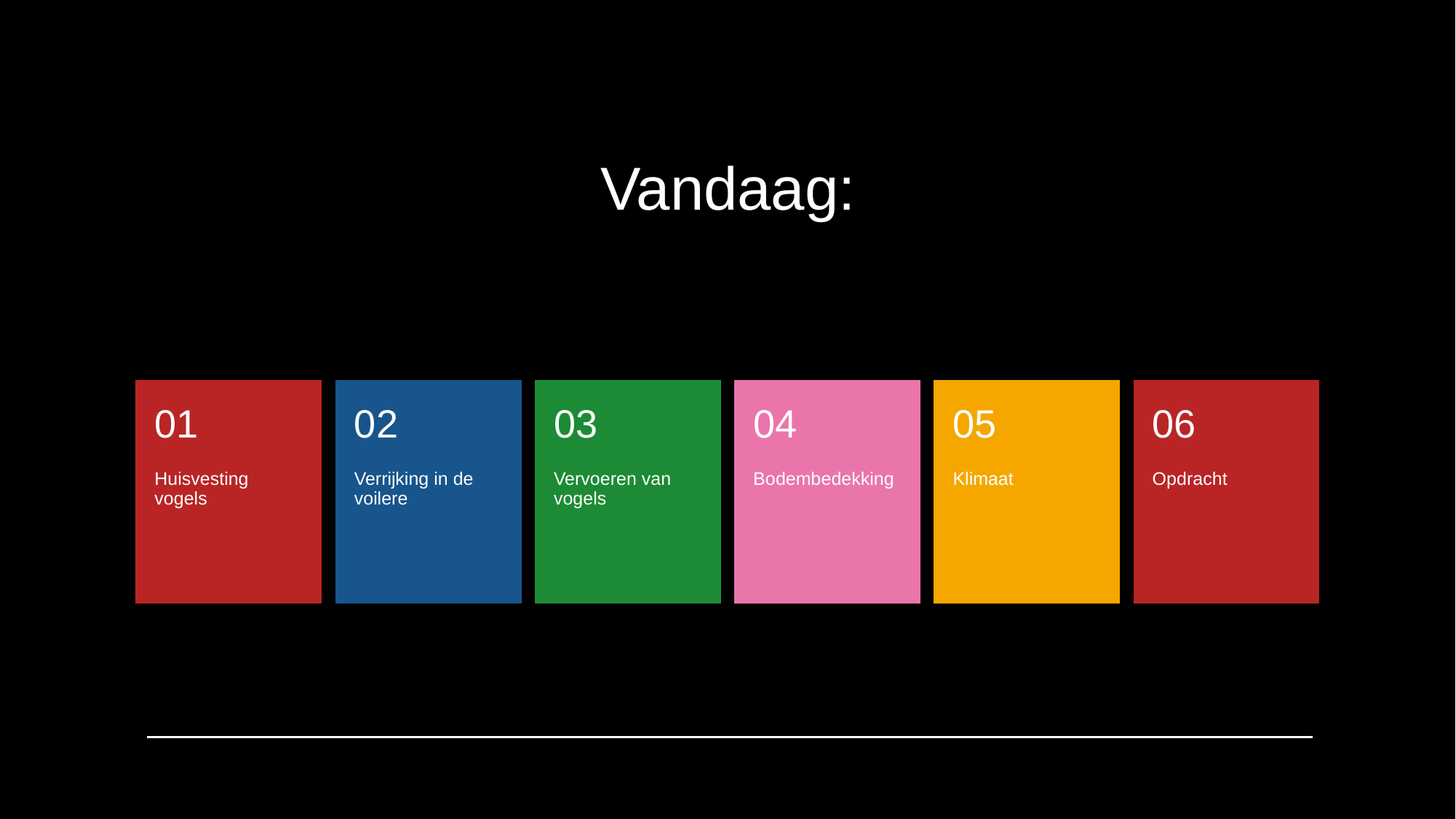

# Vandaag:
Huisvesting vogels
01
Verrijking in de voilere
02
Vervoeren van vogels
03
Bodembedekking
04
Klimaat
05
Opdracht
06